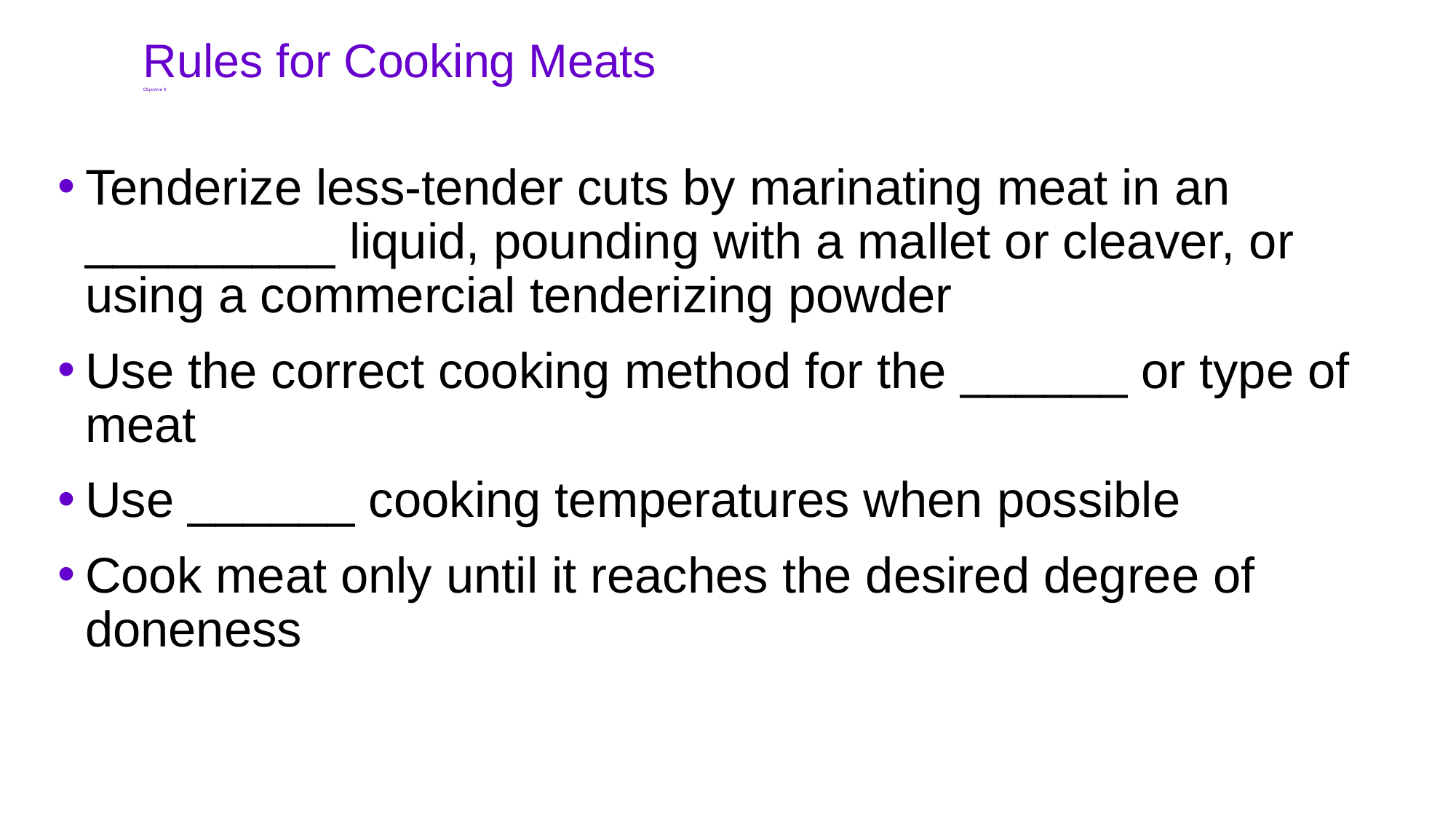

# Rules for Cooking Meats Objective 9
Tenderize less-tender cuts by marinating meat in an _________ liquid, pounding with a mallet or cleaver, or using a commercial tenderizing powder
Use the correct cooking method for the ______ or type of meat
Use ______ cooking temperatures when possible
Cook meat only until it reaches the desired degree of doneness